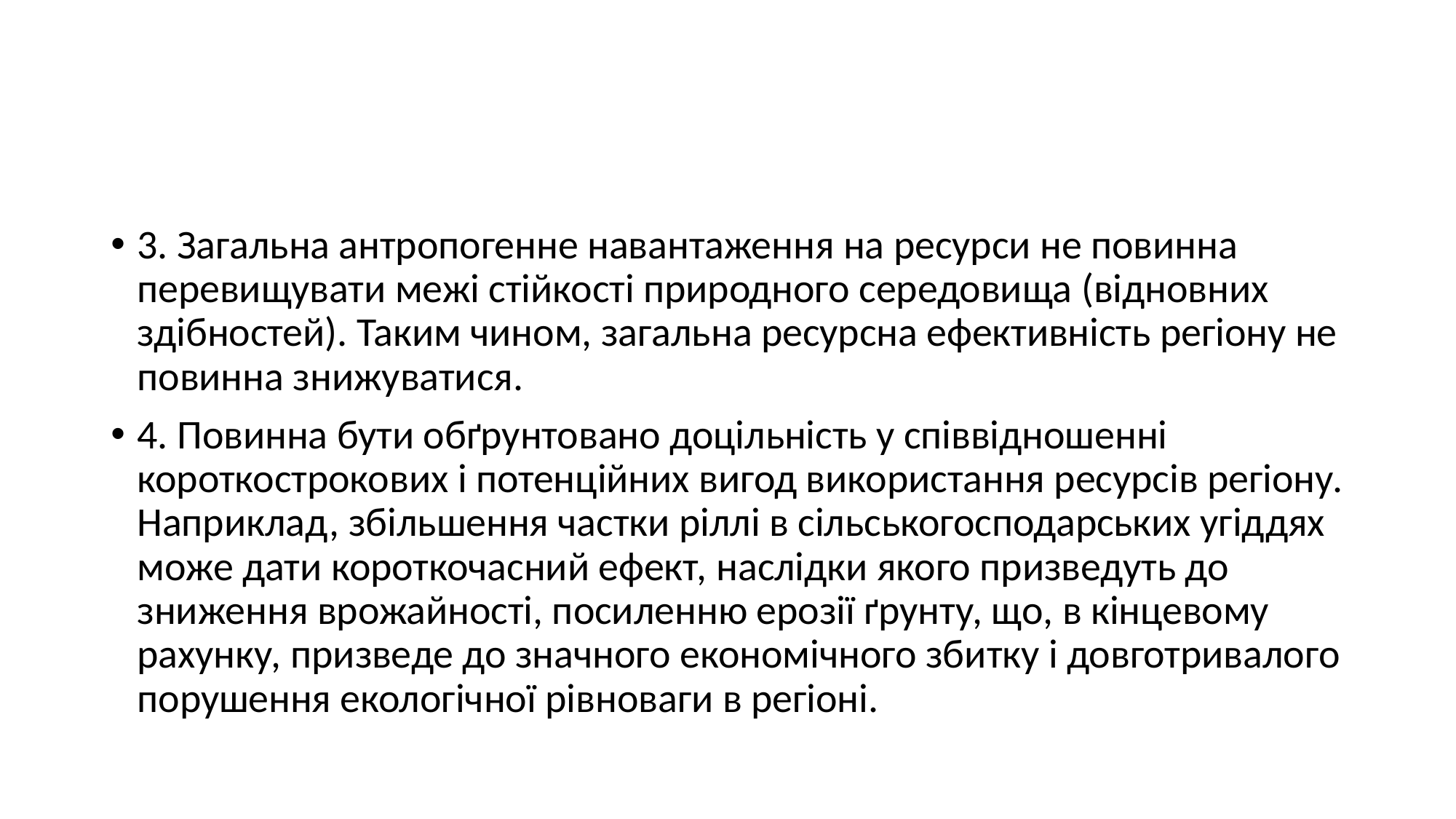

#
3. Загальна антропогенне навантаження на ресурси не повинна перевищувати межі стійкості природного середовища (відновних здібностей). Таким чином, загальна ресурсна ефективність регіону не повинна знижуватися.
4. Повинна бути обґрунтовано доцільність у співвідношенні короткострокових і потенційних вигод використання ресурсів регіону. Наприклад, збільшення частки ріллі в сільськогосподарських угіддях може дати короткочасний ефект, наслідки якого призведуть до зниження врожайності, посиленню ерозії ґрунту, що, в кінцевому рахунку, призведе до значного економічного збитку і довготривалого порушення екологічної рівноваги в регіоні.